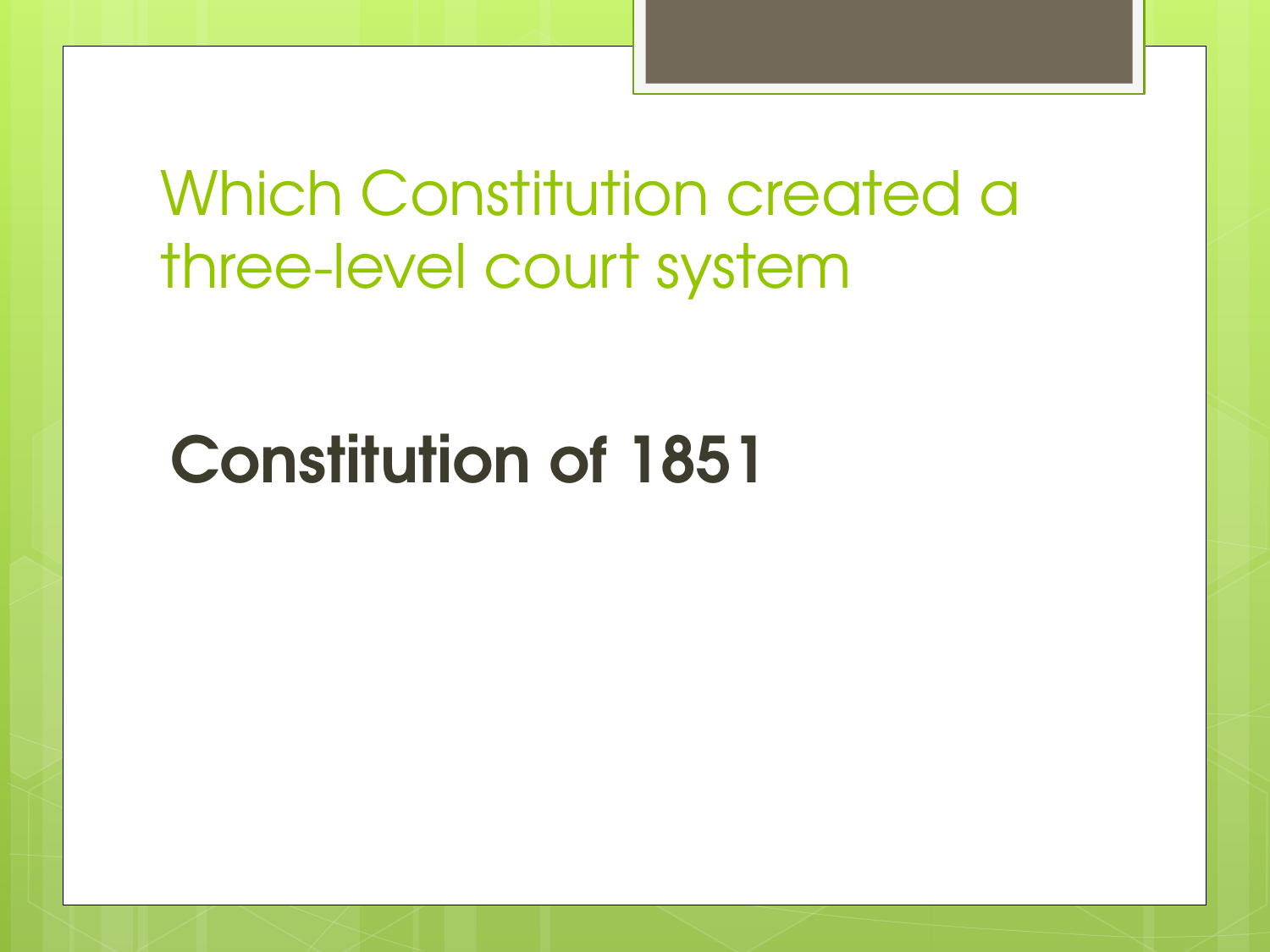

# Which Constitution created a three-level court system

Constitution of 1851